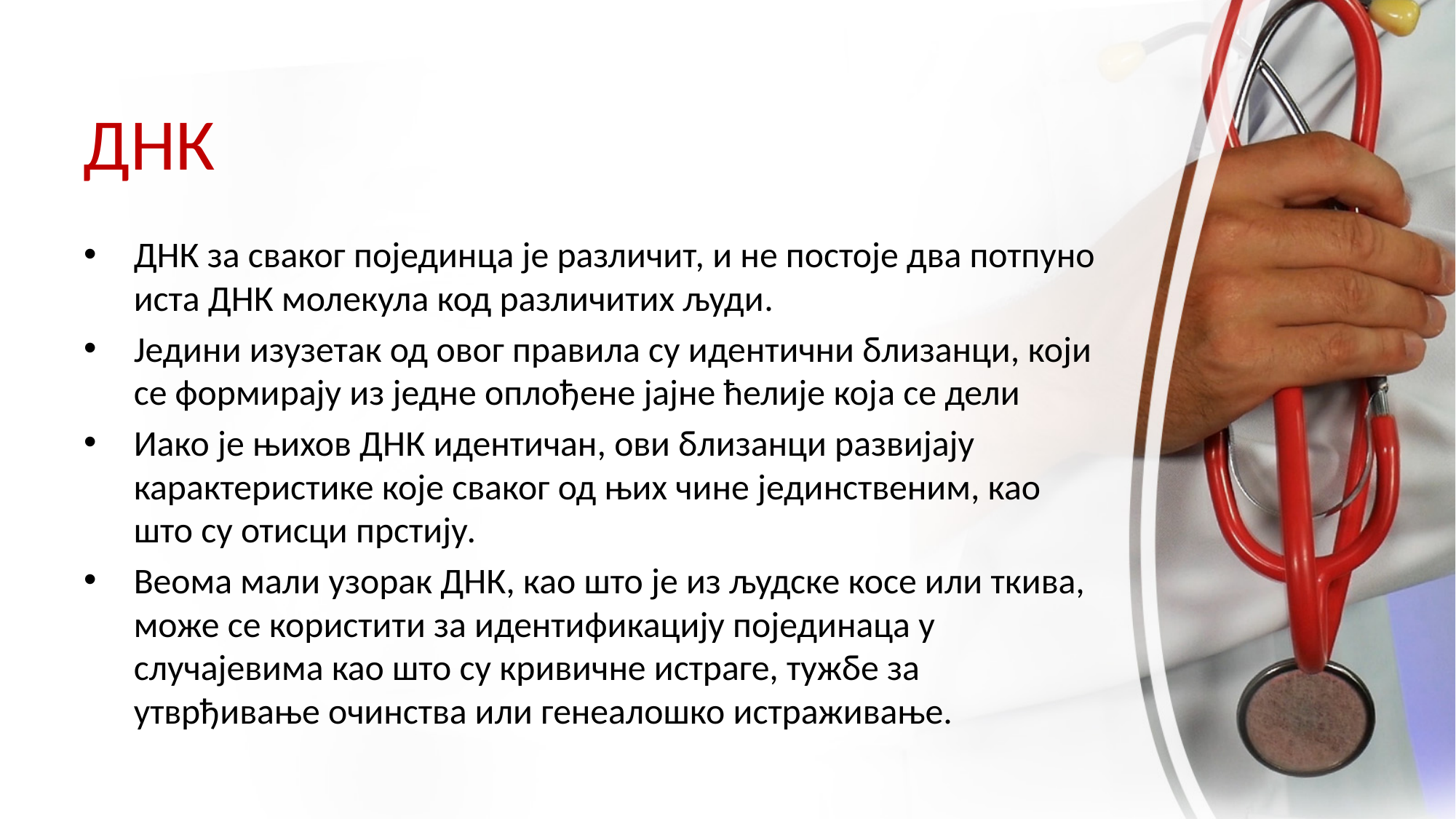

# ДНК
ДНК за сваког појединца је различит, и не постоје два потпуно иста ДНК молекула код различитих људи.
Једини изузетак од овог правила су идентични близанци, који се формирају из једне оплођене јајне ћелије која се дели
Иако је њихов ДНК идентичан, ови близанци развијају карактеристике које сваког од њих чине јединственим, као што су отисци прстију.
Веома мали узорак ДНК, као што је из људске косе или ткива, може се користити за идентификацију појединаца у случајевима као што су кривичне истраге, тужбе за утврђивање очинства или генеалошко истраживање.